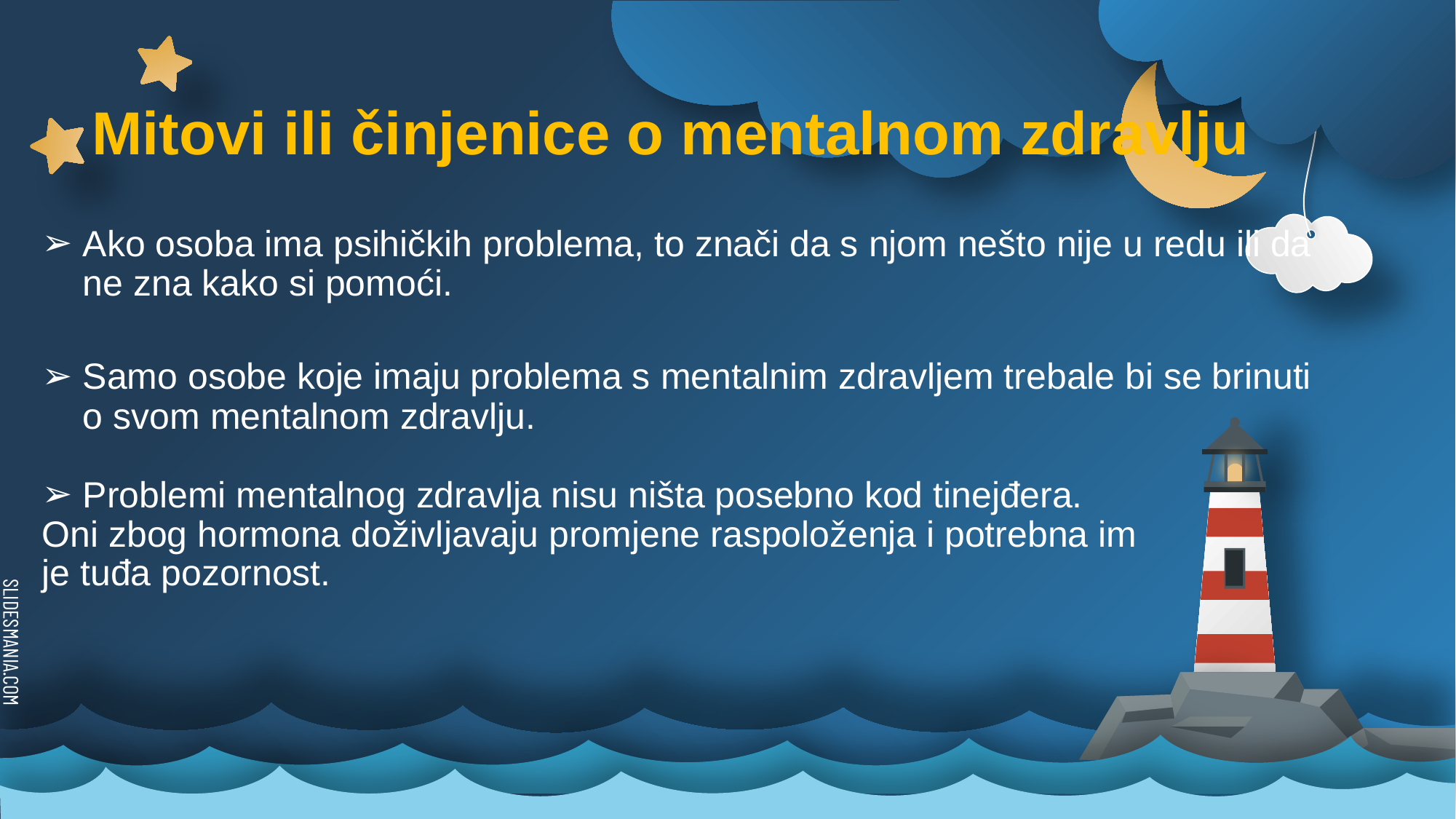

# Mitovi ili činjenice o mentalnom zdravlju
Ako osoba ima psihičkih problema, to znači da s njom nešto nije u redu ili da ne zna kako si pomoći.

Samo osobe koje imaju problema s mentalnim zdravljem trebale bi se brinuti o svom mentalnom zdravlju.

Problemi mentalnog zdravlja nisu ništa posebno kod tinejđera.
Oni zbog hormona doživljavaju promjene raspoloženja i potrebna im
je tuđa pozornost.